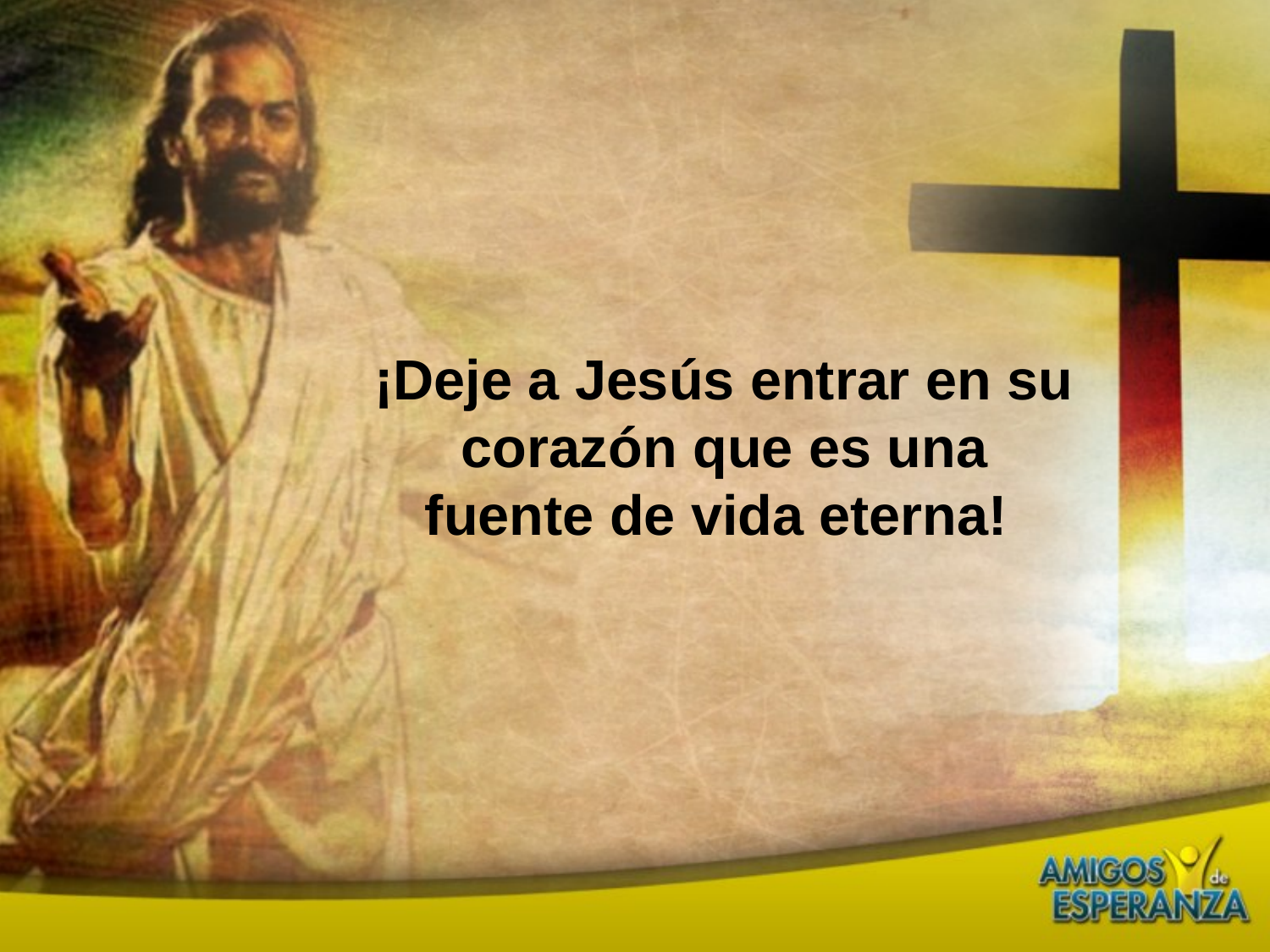

¡Deje a Jesús entrar en su corazón que es una fuente de vida eterna!